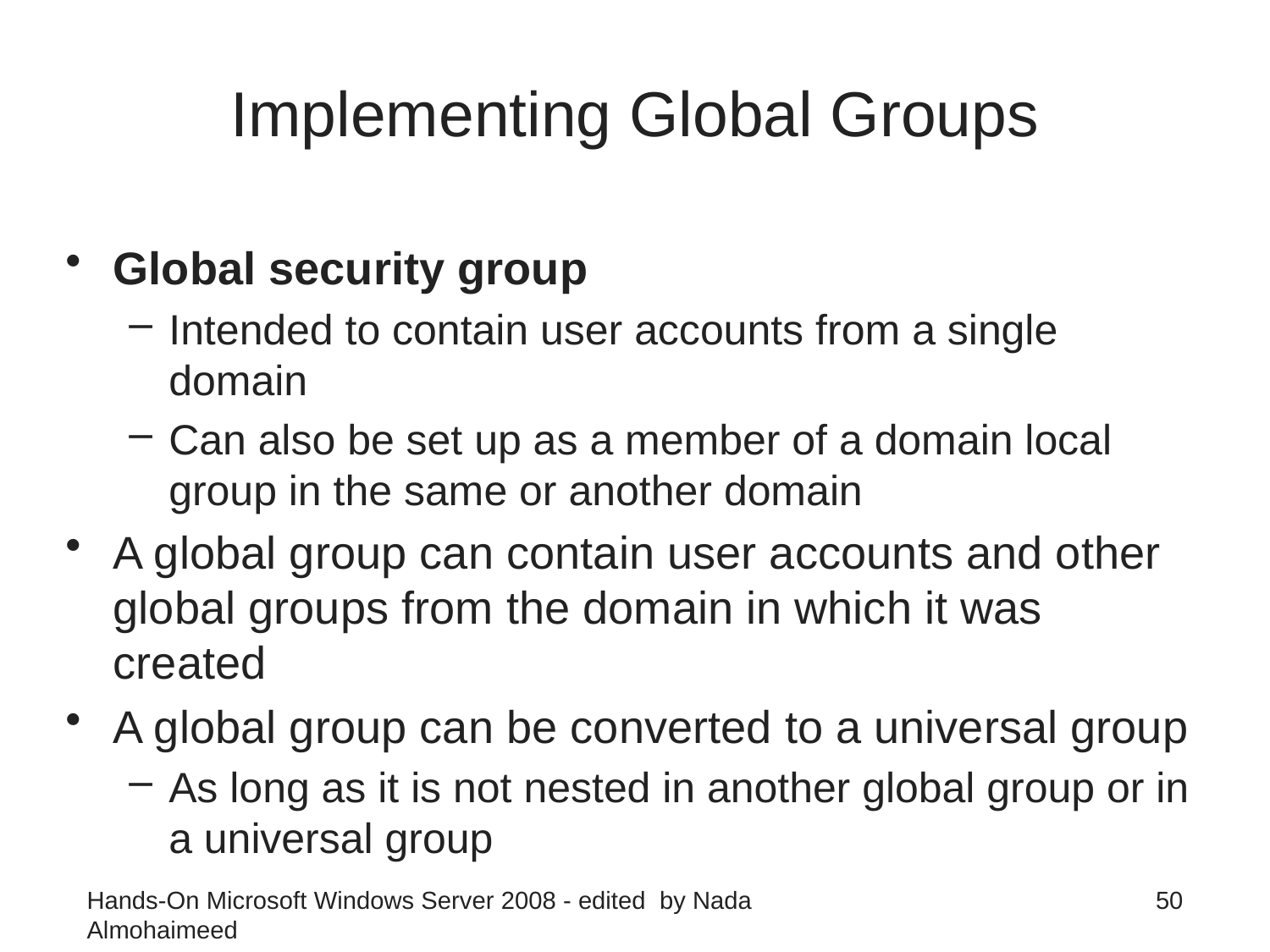

# Implementing Global Groups
Global security group
Intended to contain user accounts from a single domain
Can also be set up as a member of a domain local group in the same or another domain
A global group can contain user accounts and other global groups from the domain in which it was created
A global group can be converted to a universal group
As long as it is not nested in another global group or in a universal group
Hands-On Microsoft Windows Server 2008 - edited  by Nada Almohaimeed
50